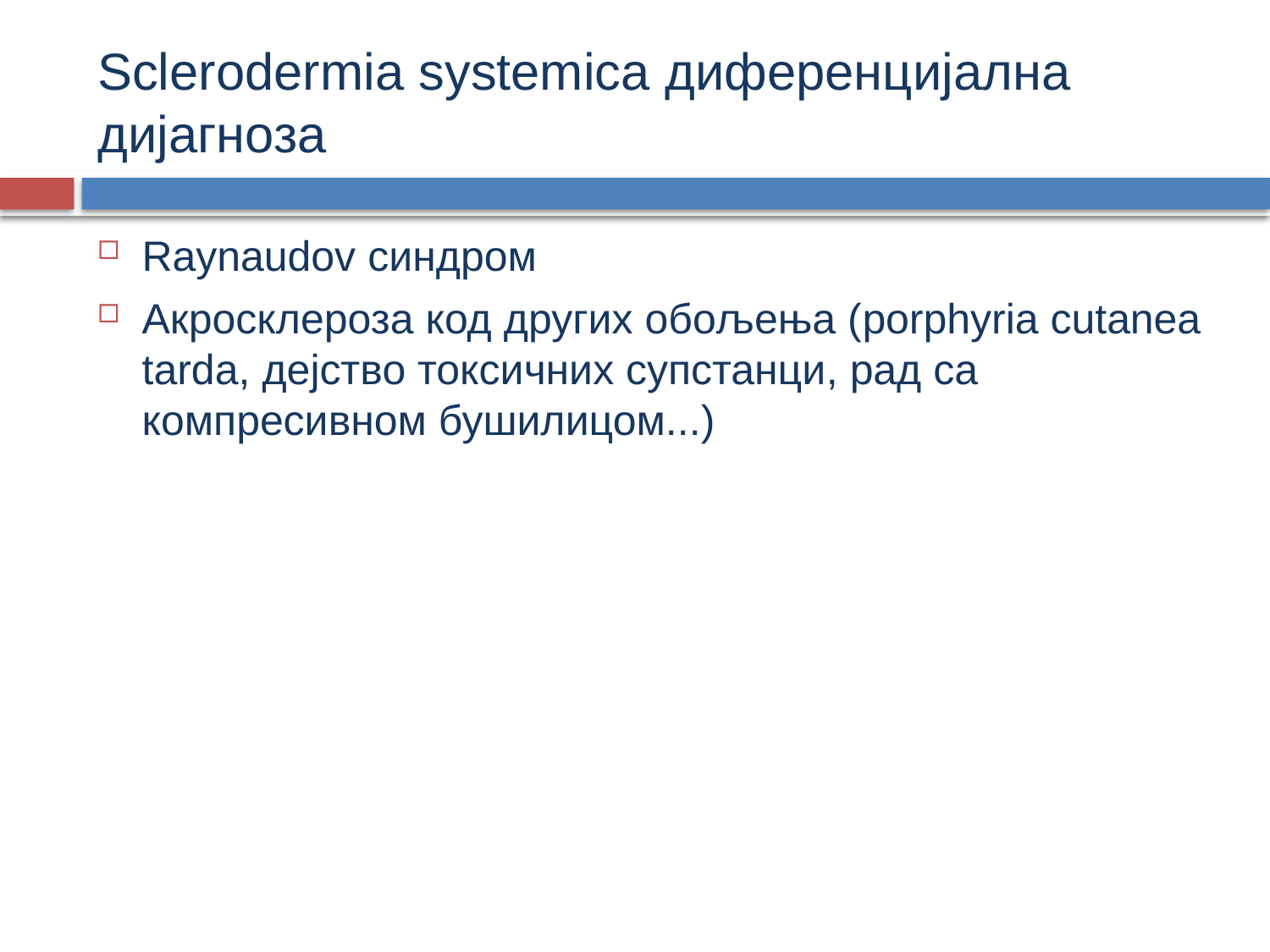

# Sclerodermia systemica диференцијална дијагноза
Raynaudov синдром
Акросклероза код других обољења (porphyria cutanea tarda, дејство токсичних супстанци, рад са компресивном бушилицом...)